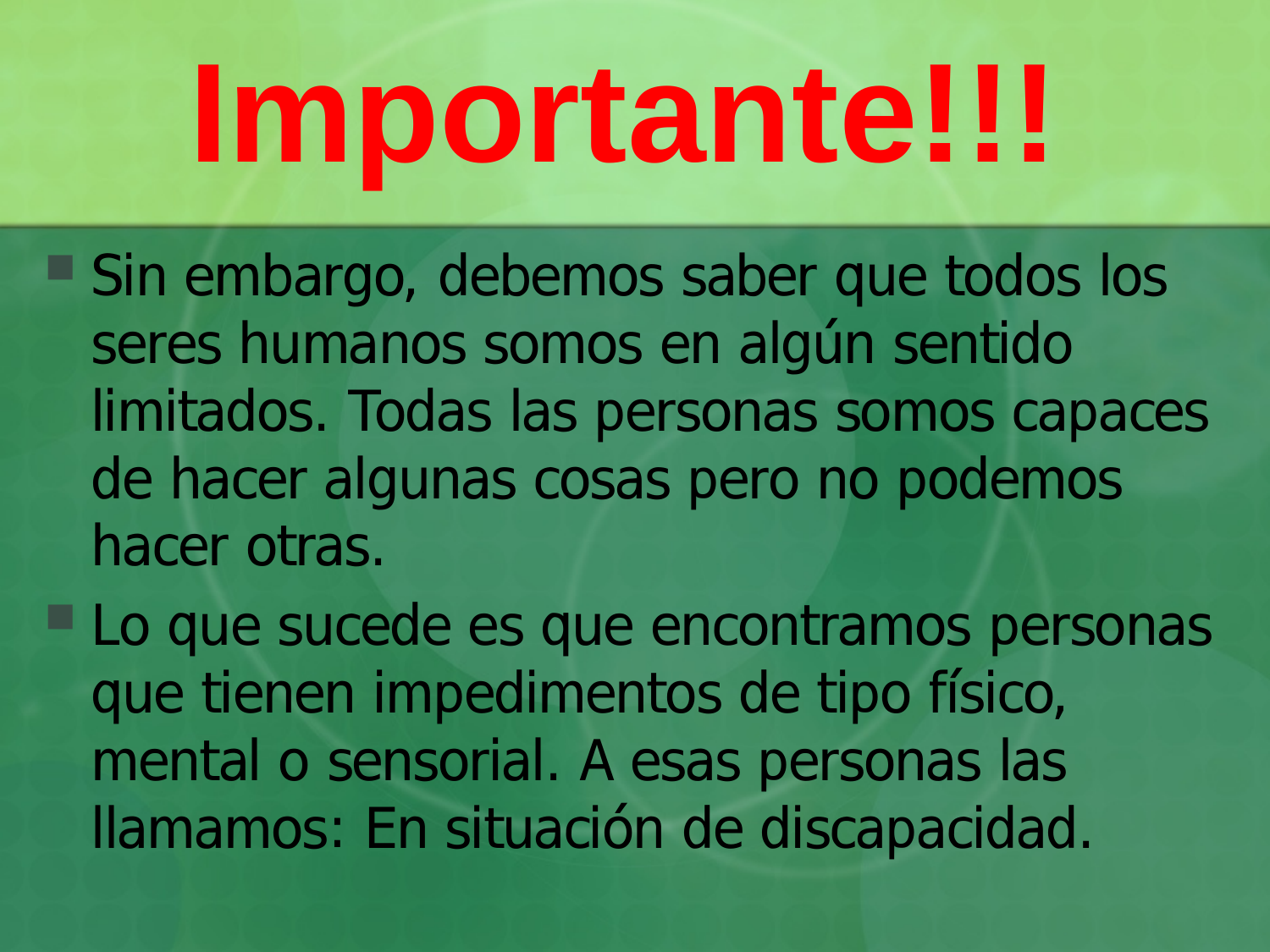

# Importante!!!
Sin embargo, debemos saber que todos los seres humanos somos en algún sentido limitados. Todas las personas somos capaces de hacer algunas cosas pero no podemos hacer otras.
Lo que sucede es que encontramos personas que tienen impedimentos de tipo físico, mental o sensorial. A esas personas las llamamos: En situación de discapacidad.